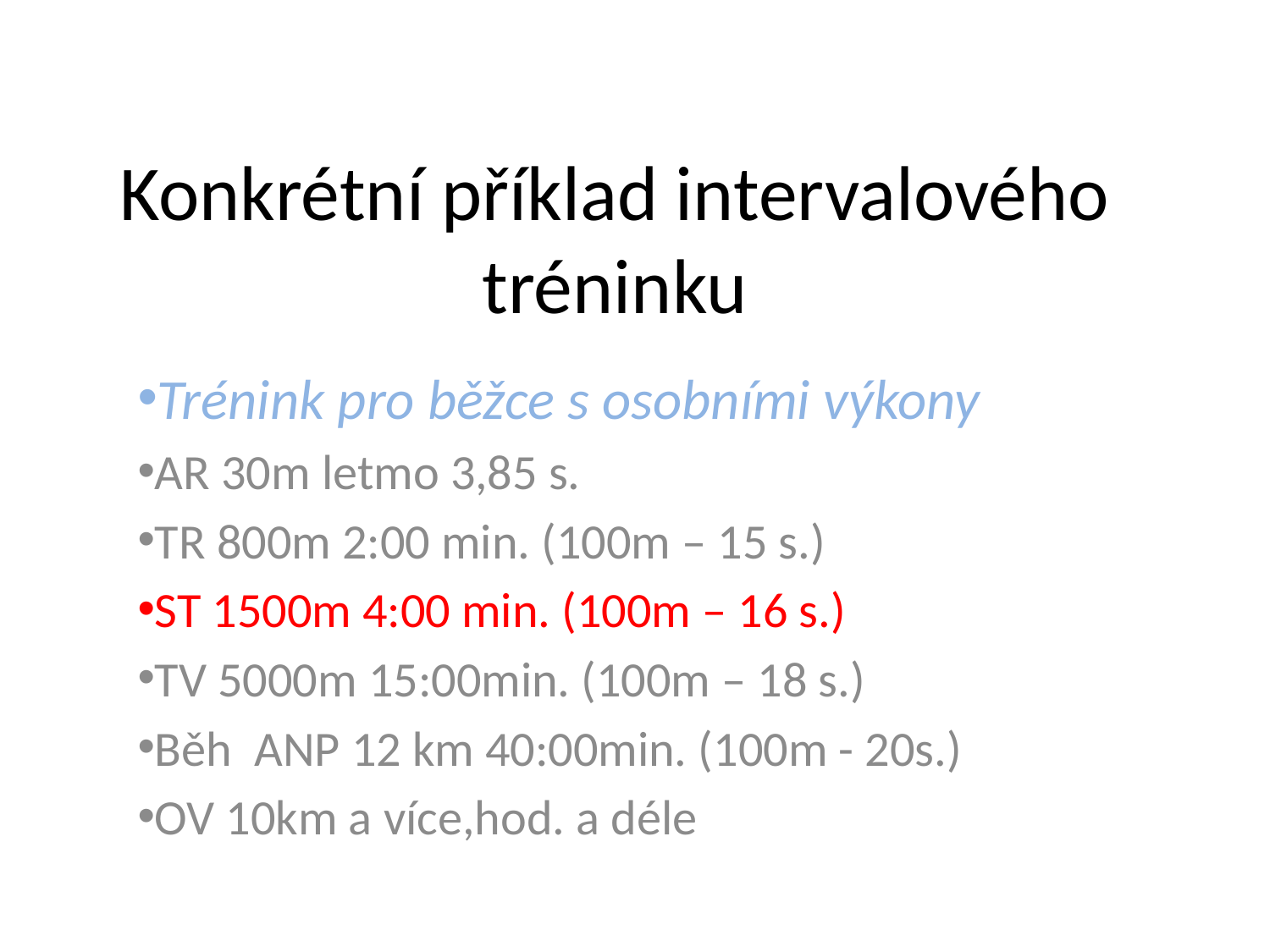

# Konkrétní příklad intervalového tréninku
Trénink pro běžce s osobními výkony
AR 30m letmo 3,85 s.
TR 800m 2:00 min. (100m – 15 s.)
ST 1500m 4:00 min. (100m – 16 s.)
TV 5000m 15:00min. (100m – 18 s.)
Běh  ANP 12 km 40:00min. (100m - 20s.)
OV 10km a více,hod. a déle